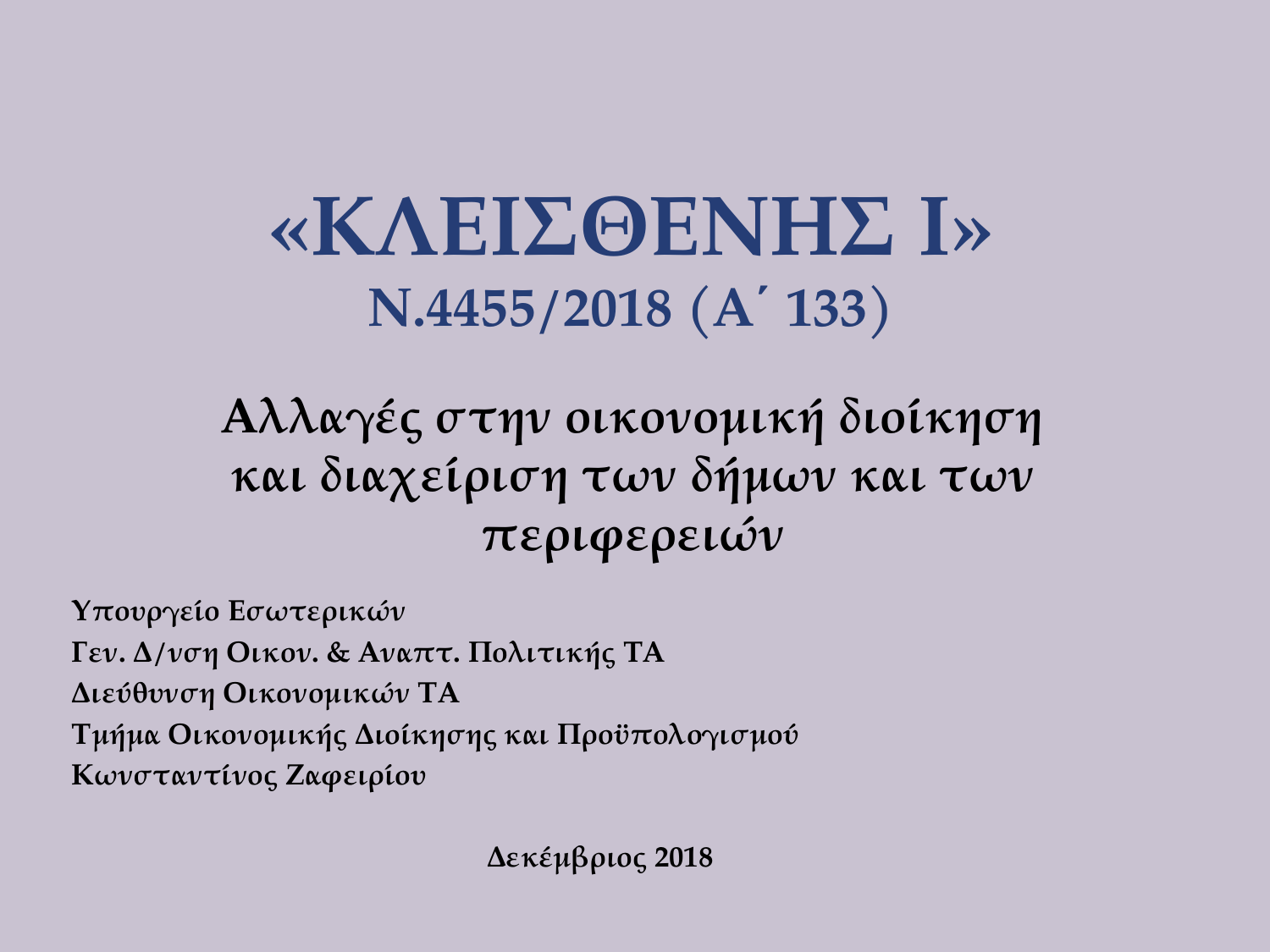

# «ΚλειΣθενησ ι» ν.4455/2018 (Α΄ 133)
Αλλαγές στην οικονομική διοίκηση και διαχείριση των δήμων και των περιφερειών
Υπουργείο Εσωτερικών
Γεν. Δ/νση Οικον. & Αναπτ. Πολιτικής ΤΑ
Διεύθυνση Οικονομικών ΤΑ
Τμήμα Οικονομικής Διοίκησης και Προϋπολογισμού
Κωνσταντίνος Ζαφειρίου

                                                        Δεκέμβριος 2018